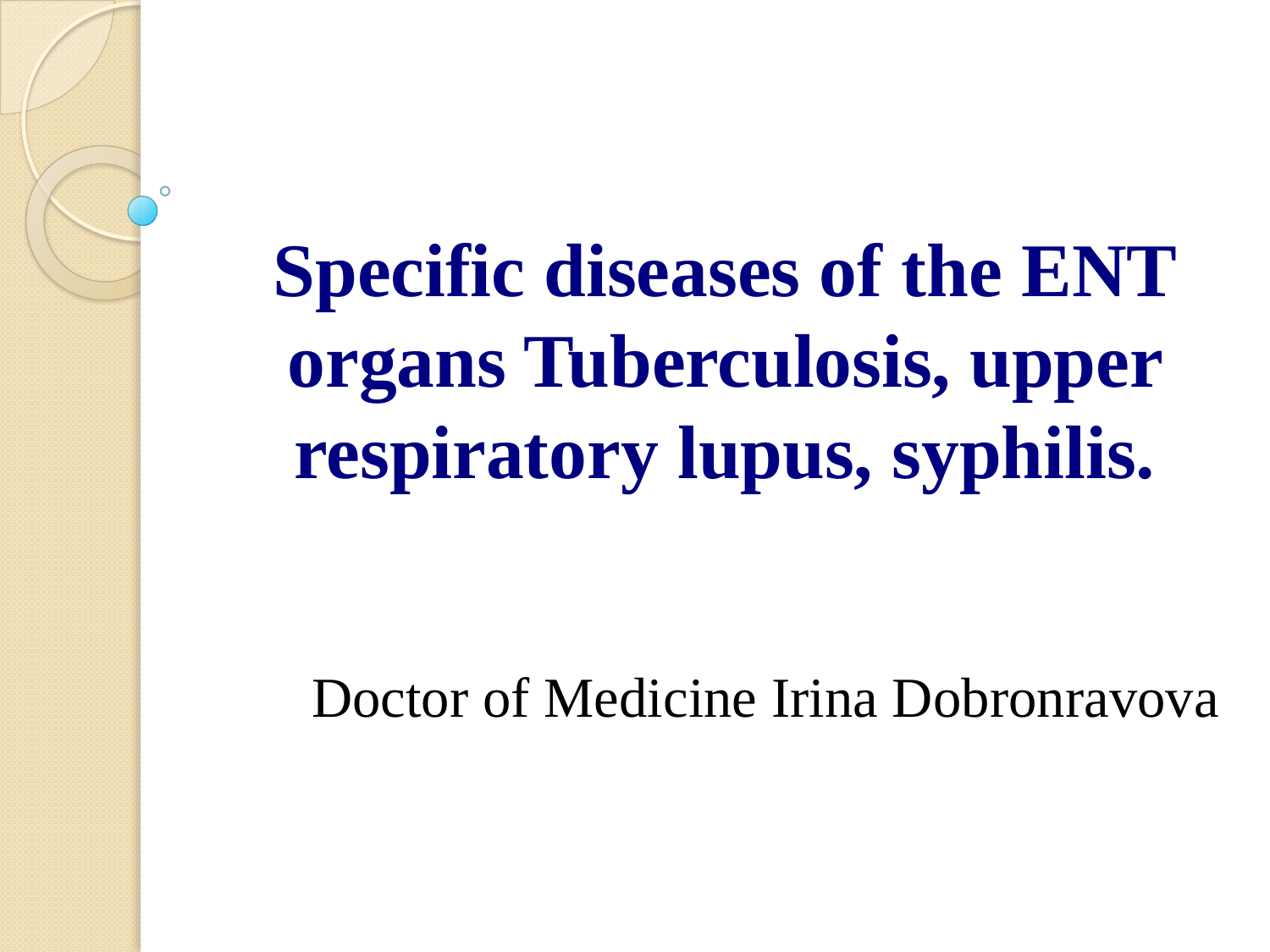

# Specific diseases of the ENT organs Tuberculosis, upper respiratory lupus, syphilis.
Doctor of Medicine Irina Dobronravova